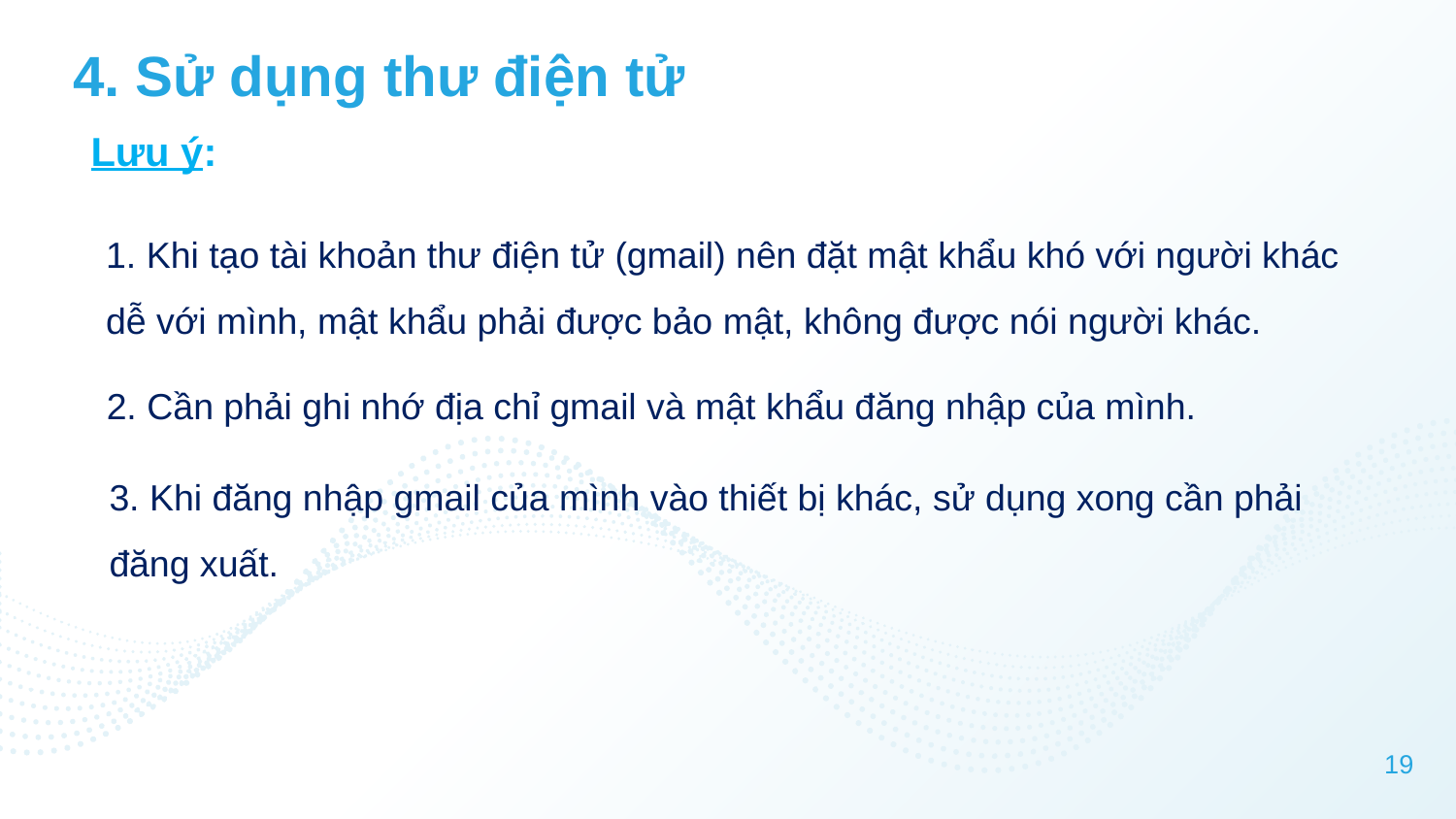

# 4. Sử dụng thư điện tử
Lưu ý:
1. Khi tạo tài khoản thư điện tử (gmail) nên đặt mật khẩu khó với người khác
dễ với mình, mật khẩu phải được bảo mật, không được nói người khác.
2. Cần phải ghi nhớ địa chỉ gmail và mật khẩu đăng nhập của mình.
3. Khi đăng nhập gmail của mình vào thiết bị khác, sử dụng xong cần phải
đăng xuất.
19